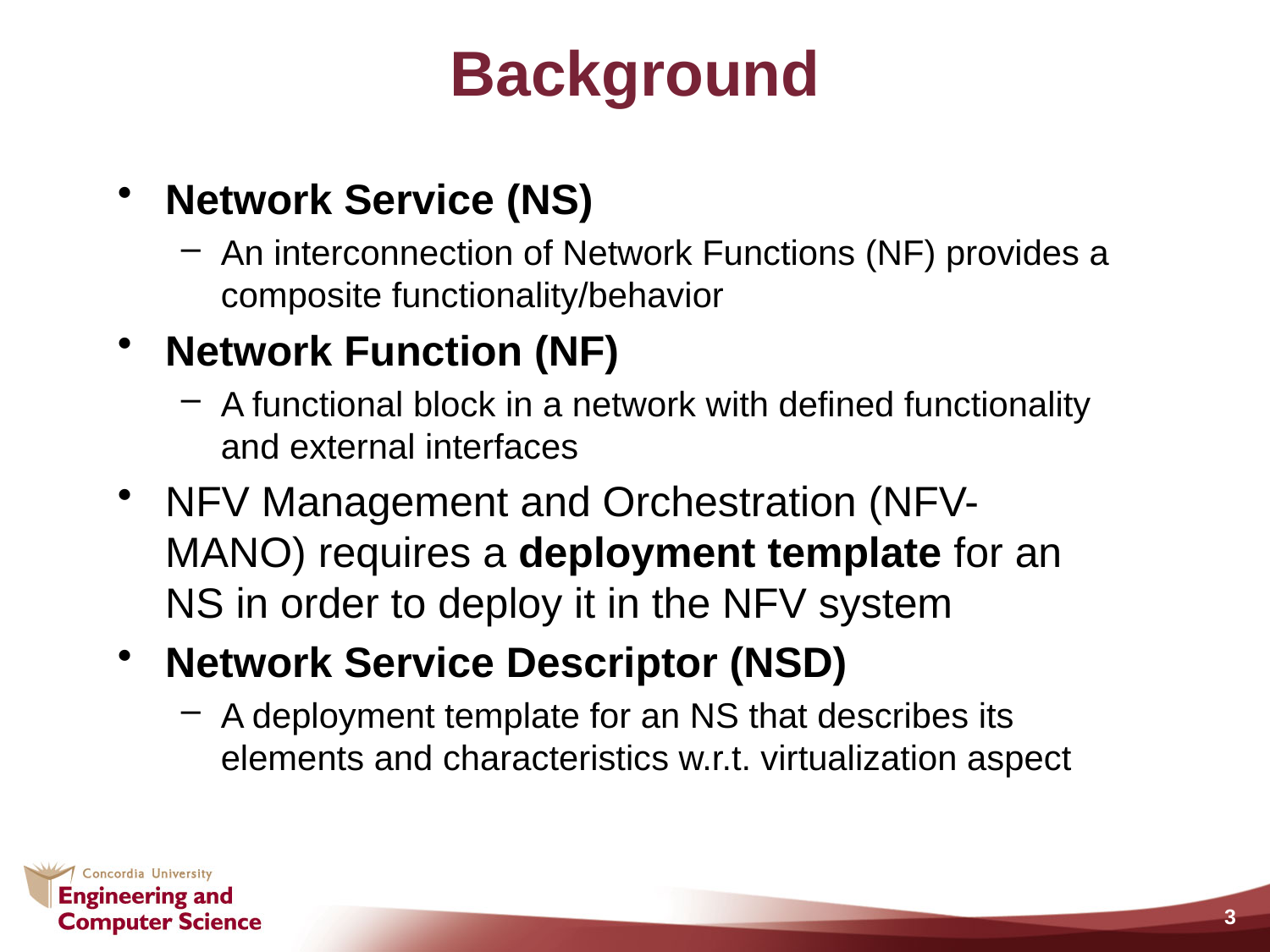

# Background
Network Service (NS)
An interconnection of Network Functions (NF) provides a composite functionality/behavior
Network Function (NF)
A functional block in a network with defined functionality and external interfaces
NFV Management and Orchestration (NFV-MANO) requires a deployment template for an NS in order to deploy it in the NFV system
Network Service Descriptor (NSD)
A deployment template for an NS that describes its elements and characteristics w.r.t. virtualization aspect
3